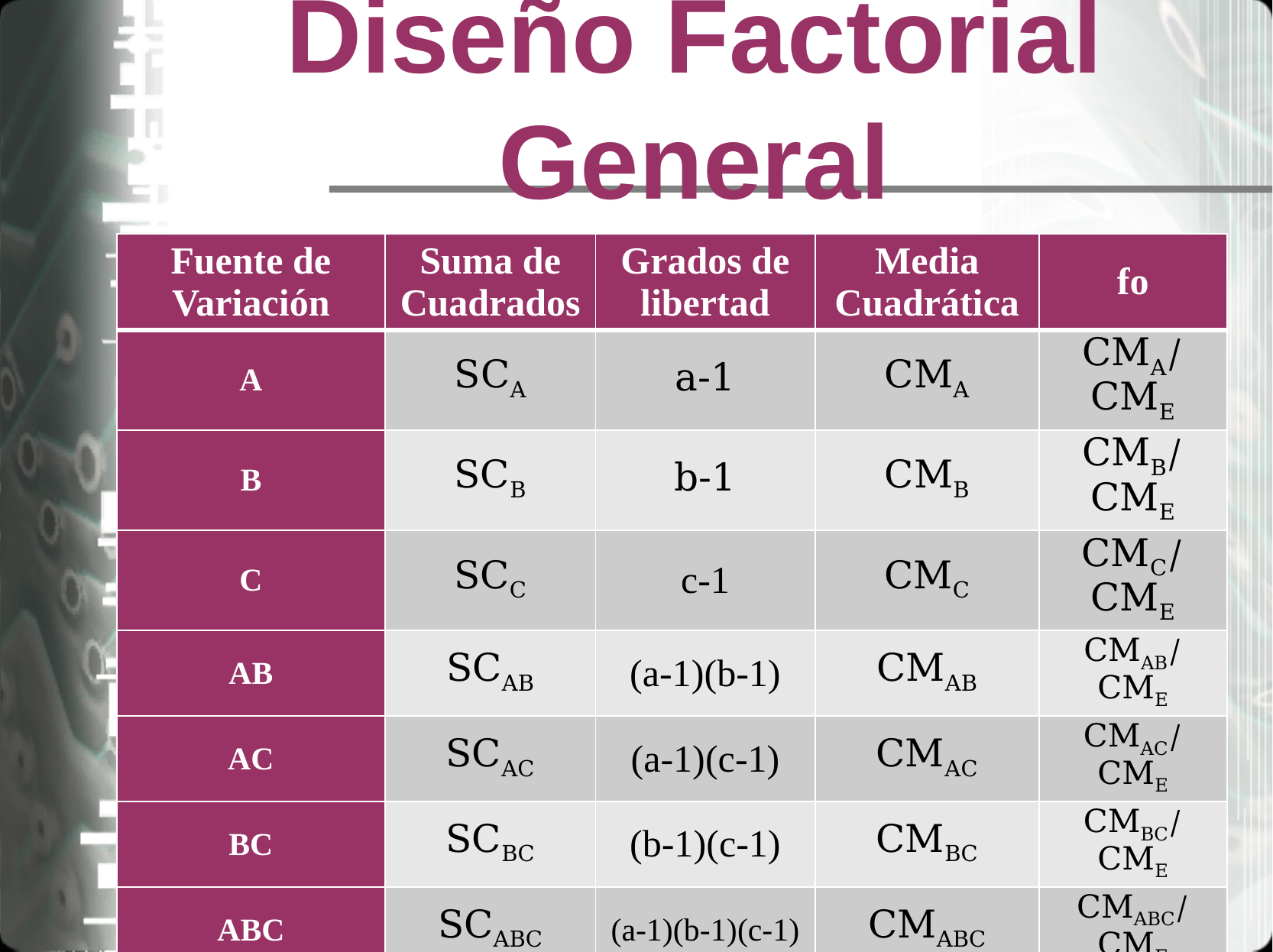

# Diseño Factorial General

| Fuente de Variación | Suma de Cuadrados | Grados de libertad | Media Cuadrática | fo |
| --- | --- | --- | --- | --- |
| A | SCA | a-1 | CMA | CMA/CME |
| B | SCB | b-1 | CMB | CMB/CME |
| C | SCC | c-1 | CMC | CMC/CME |
| AB | SCAB | (a-1)(b-1) | CMAB | CMAB/CME |
| AC | SCAC | (a-1)(c-1) | CMAC | CMAC/CME |
| BC | SCBC | (b-1)(c-1) | CMBC | CMBC/CME |
| ABC | SCABC | (a-1)(b-1)(c-1) | CMABC | CMABC/CME |
| Error | SCE | abc(n-1) | CME |  |
| Total | SCT | adcn-1 |  |  |